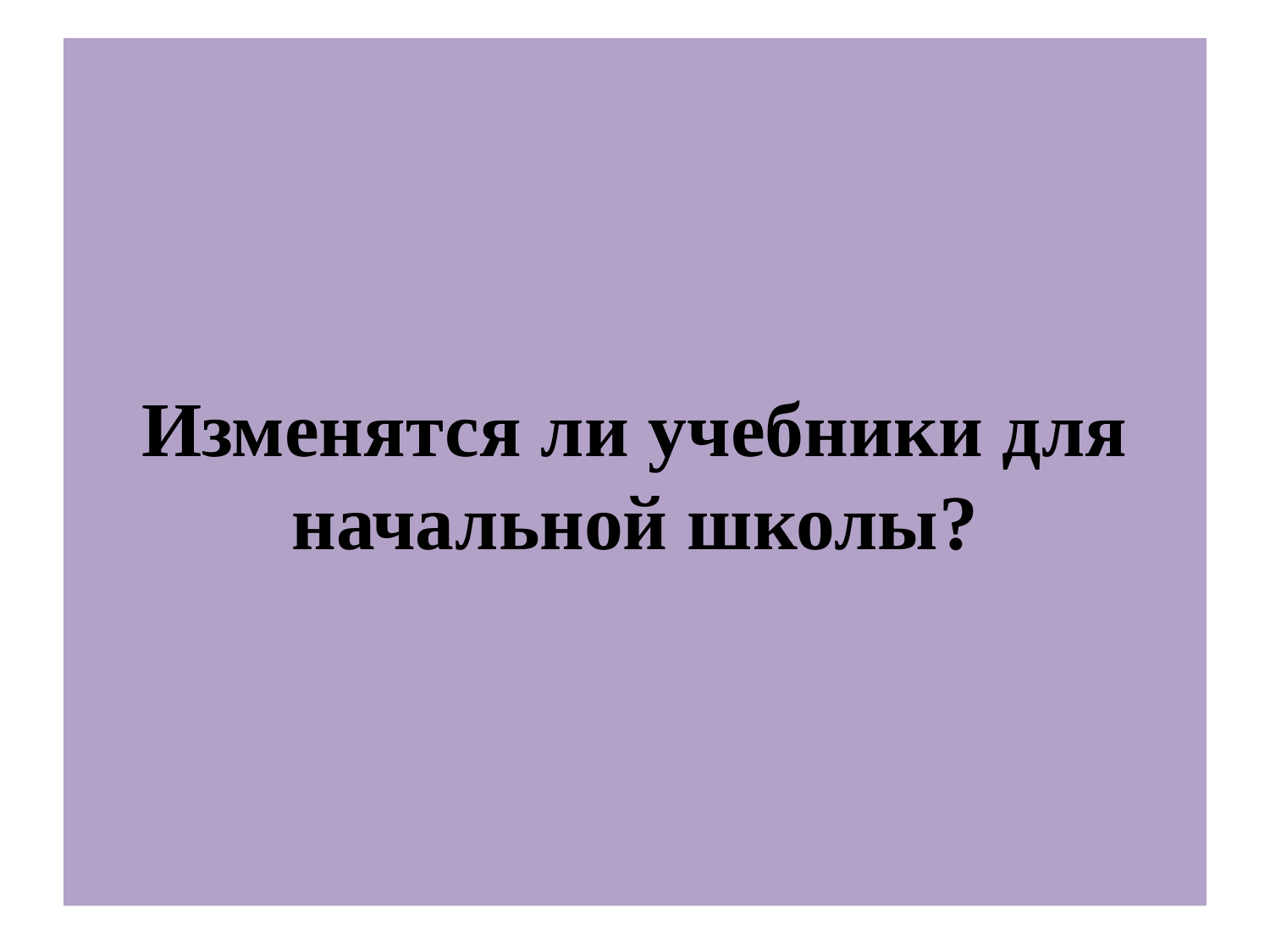

# Изменятся ли учебники для начальной школы?